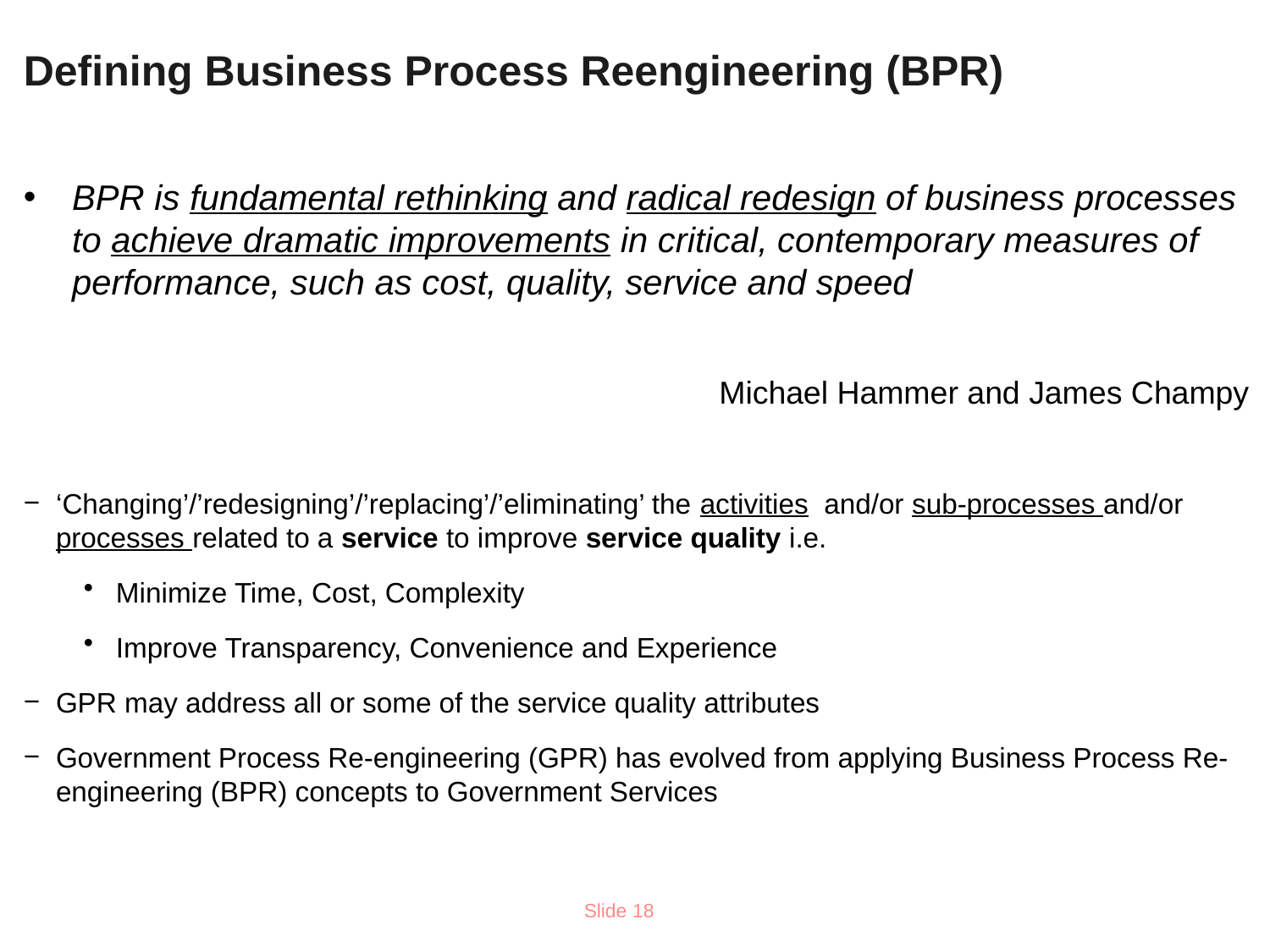

# Defining Business Process Reengineering (BPR)

BPR is fundamental rethinking and radical redesign of business processes to achieve dramatic improvements in critical, contemporary measures of performance, such as cost, quality, service and speed

Michael Hammer and James Champy

‘Changing’/’redesigning’/’replacing’/’eliminating’ the activities  and/or sub-processes and/or processes related to a service to improve service quality i.e.
Minimize Time, Cost, Complexity
Improve Transparency, Convenience and Experience
GPR may address all or some of the service quality attributes
Government Process Re-engineering (GPR) has evolved from applying Business Process Re-engineering (BPR) concepts to Government Services